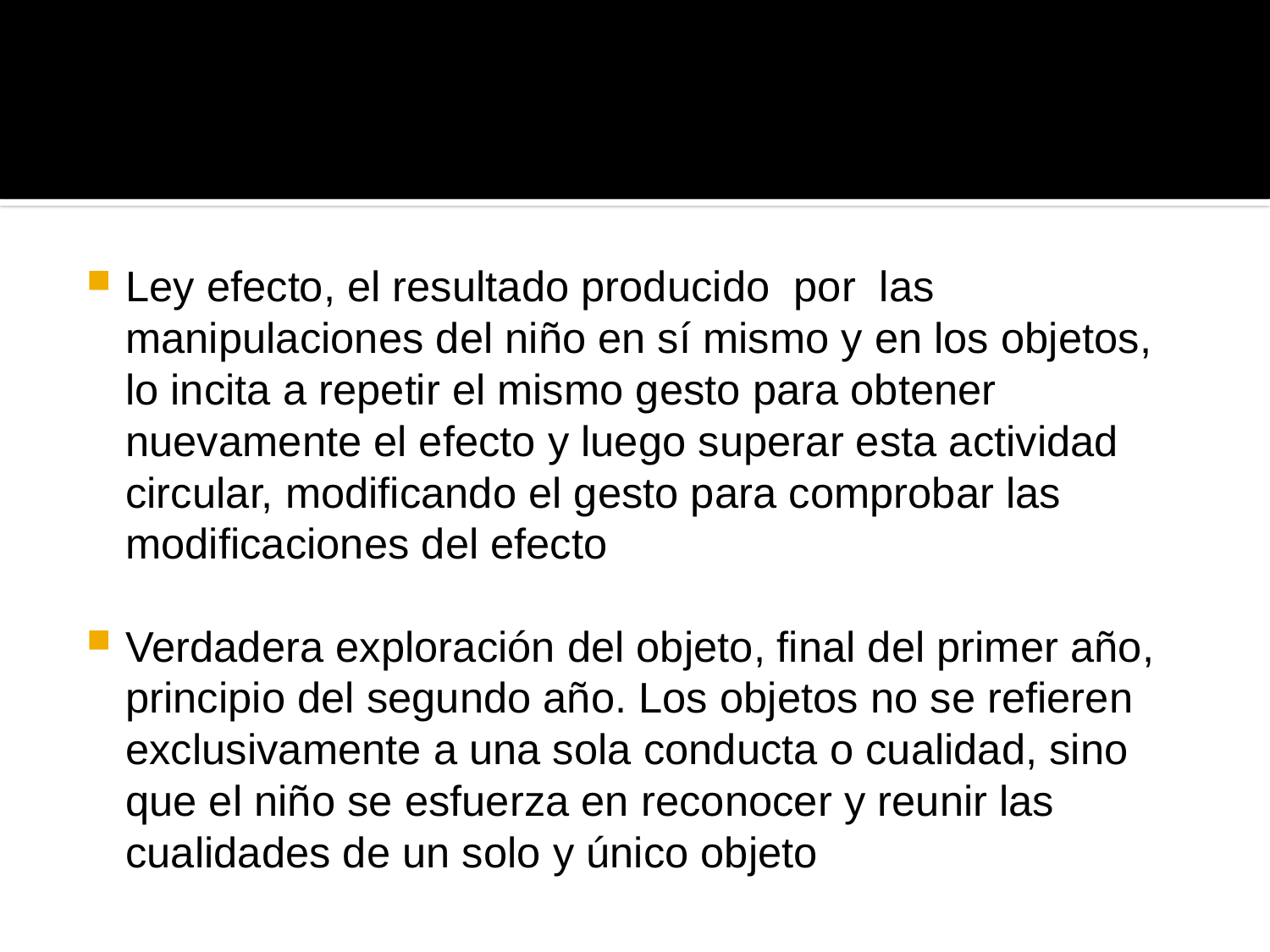

#
Ley efecto, el resultado producido  por  las manipulaciones del niño en sí mismo y en los objetos, lo incita a repetir el mismo gesto para obtener nuevamente el efecto y luego superar esta actividad circular, modificando el gesto para comprobar las modificaciones del efecto

Verdadera exploración del objeto, final del primer año, principio del segundo año. Los objetos no se refieren exclusivamente a una sola conducta o cualidad, sino que el niño se esfuerza en reconocer y reunir las cualidades de un solo y único objeto